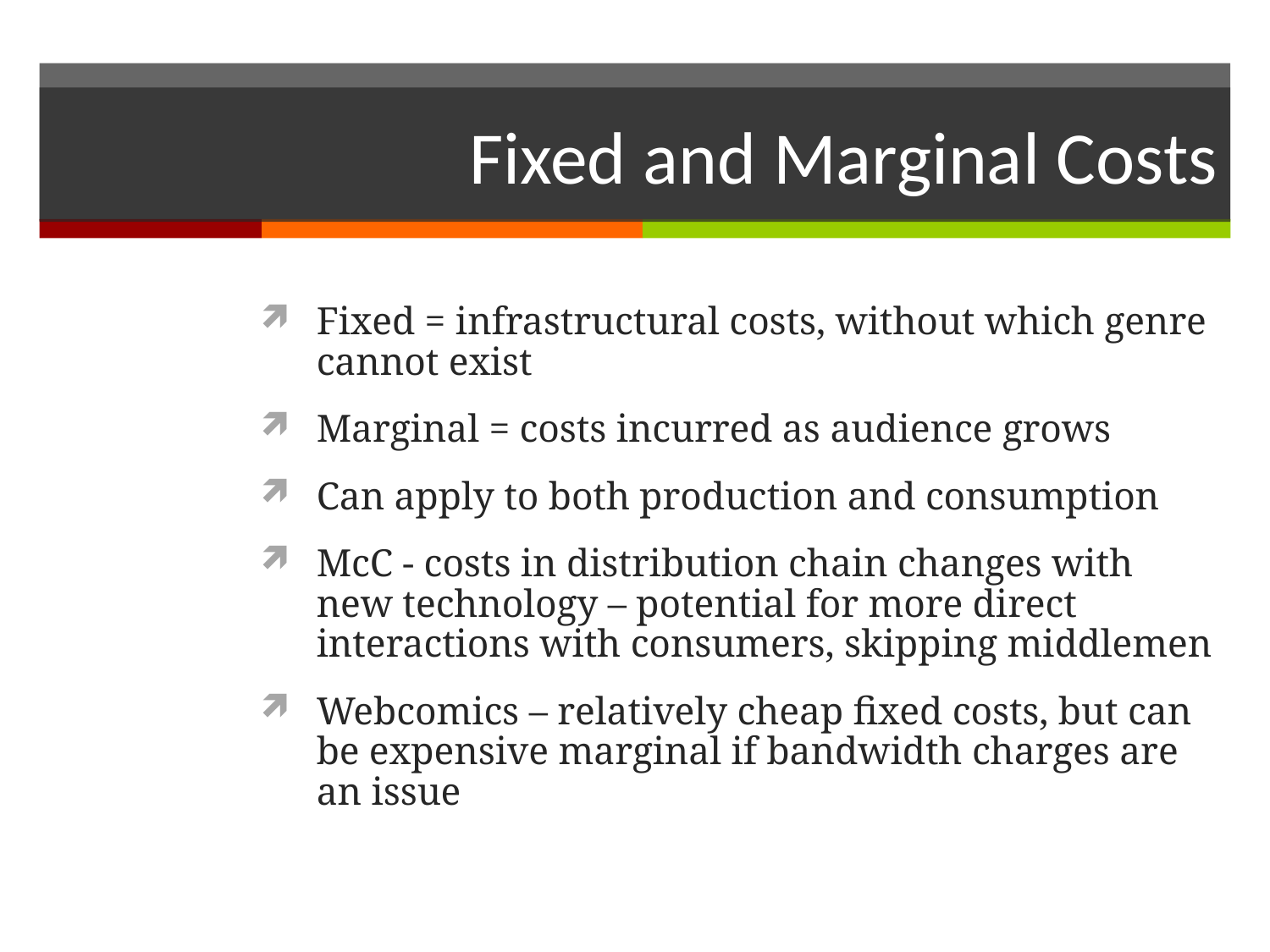

# Fixed and Marginal Costs
Fixed = infrastructural costs, without which genre cannot exist
Marginal = costs incurred as audience grows
Can apply to both production and consumption
McC - costs in distribution chain changes with new technology – potential for more direct interactions with consumers, skipping middlemen
Webcomics – relatively cheap fixed costs, but can be expensive marginal if bandwidth charges are an issue